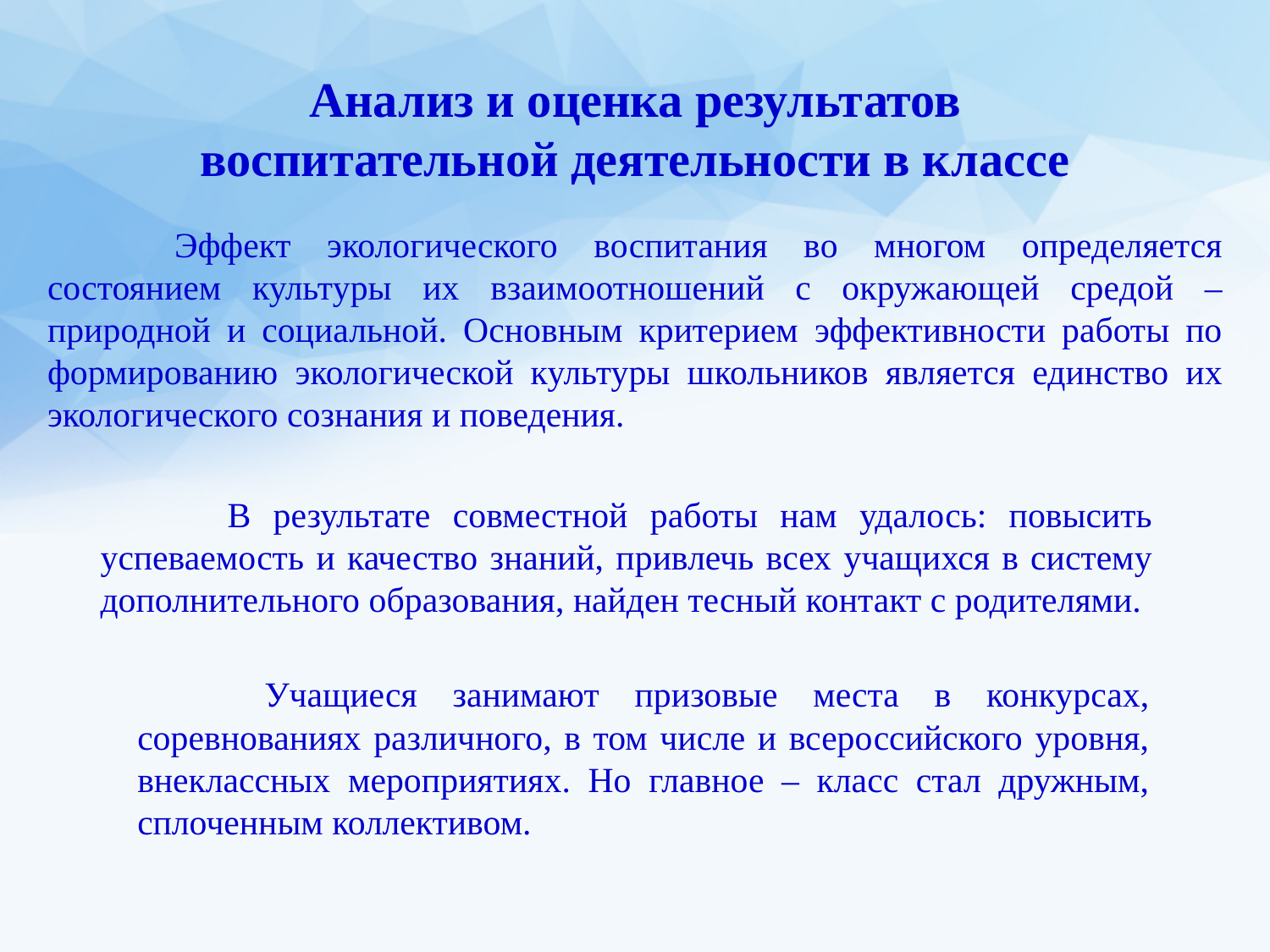

Анализ и оценка результатов воспитательной деятельности в классе
	Эффект экологического воспитания во многом определяется состоянием культуры их взаимоотношений с окружающей средой – природной и социальной. Основным критерием эффективности работы по формированию экологической культуры школьников является единство их экологического сознания и поведения.
	В результате совместной работы нам удалось: повысить успеваемость и качество знаний, привлечь всех учащихся в систему дополнительного образования, найден тесный контакт с родителями.
	Учащиеся занимают призовые места в конкурсах, соревнованиях различного, в том числе и всероссийского уровня, внеклассных мероприятиях. Но главное – класс стал дружным, сплоченным коллективом.